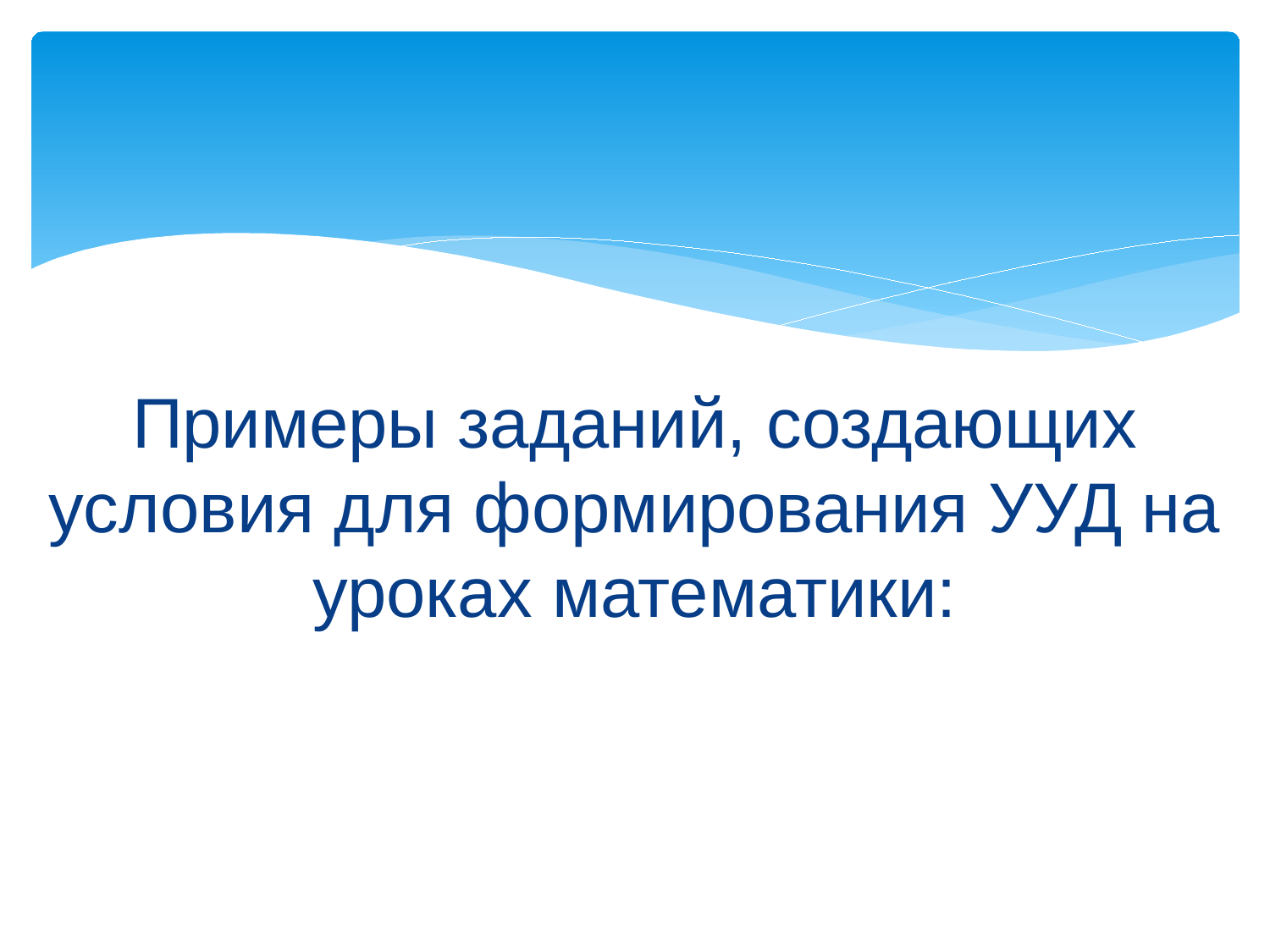

#
Примеры заданий, создающих условия для формирования УУД на уроках математики: